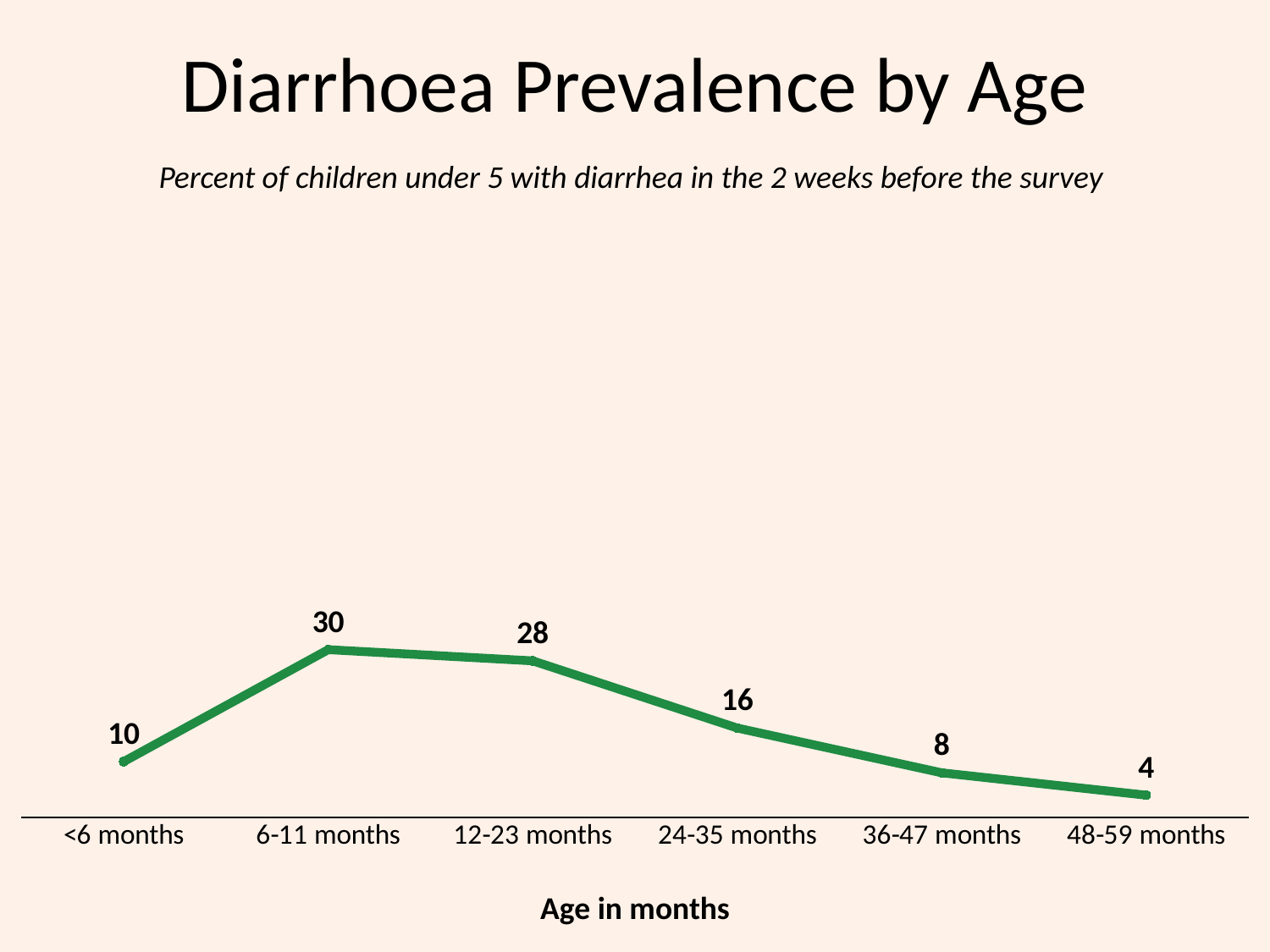

# Diarrhoea Prevalence by Age
Percent of children under 5 with diarrhea in the 2 weeks before the survey

### Chart

| Category | Series 1 |
|---|---|
| <6 months | 10.0 |
| 6-11 months | 30.0 |
| 12-23 months | 28.0 |
| 24-35 months | 16.0 |
| 36-47 months | 8.0 |
| 48-59 months | 4.0 |
Age in months